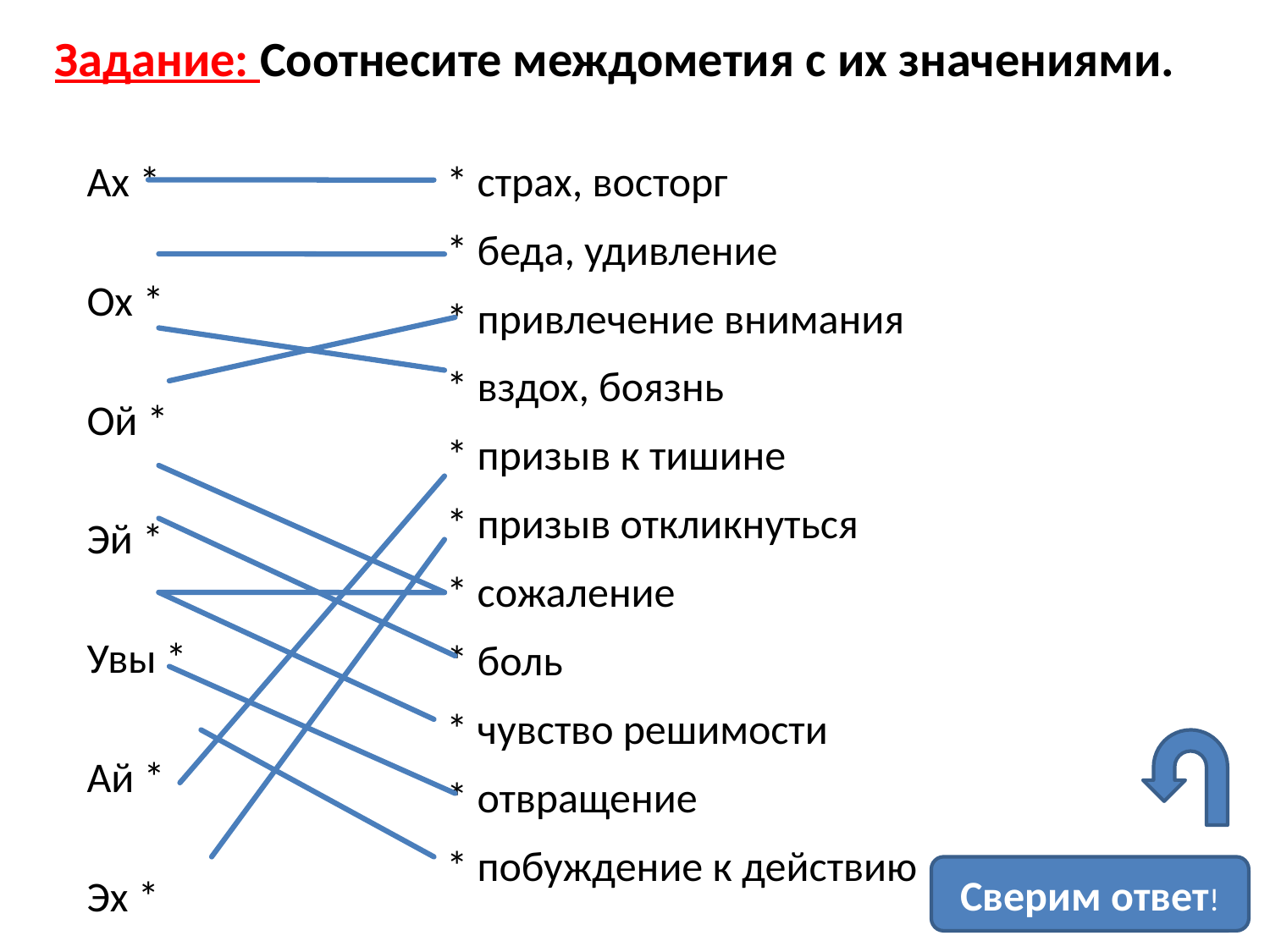

Задание: Соотнесите междометия с их значениями.
Ах *
Ох *
Ой *
Эй *
Увы *
Ай *
Эх *
Фу *
Айда *
Тс *
Алло *
* страх, восторг
* беда, удивление
* привлечение внимания
* вздох, боязнь
* призыв к тишине
* призыв откликнуться
* сожаление
* боль
* чувство решимости
* отвращение
* побуждение к действию

Сверим ответ!